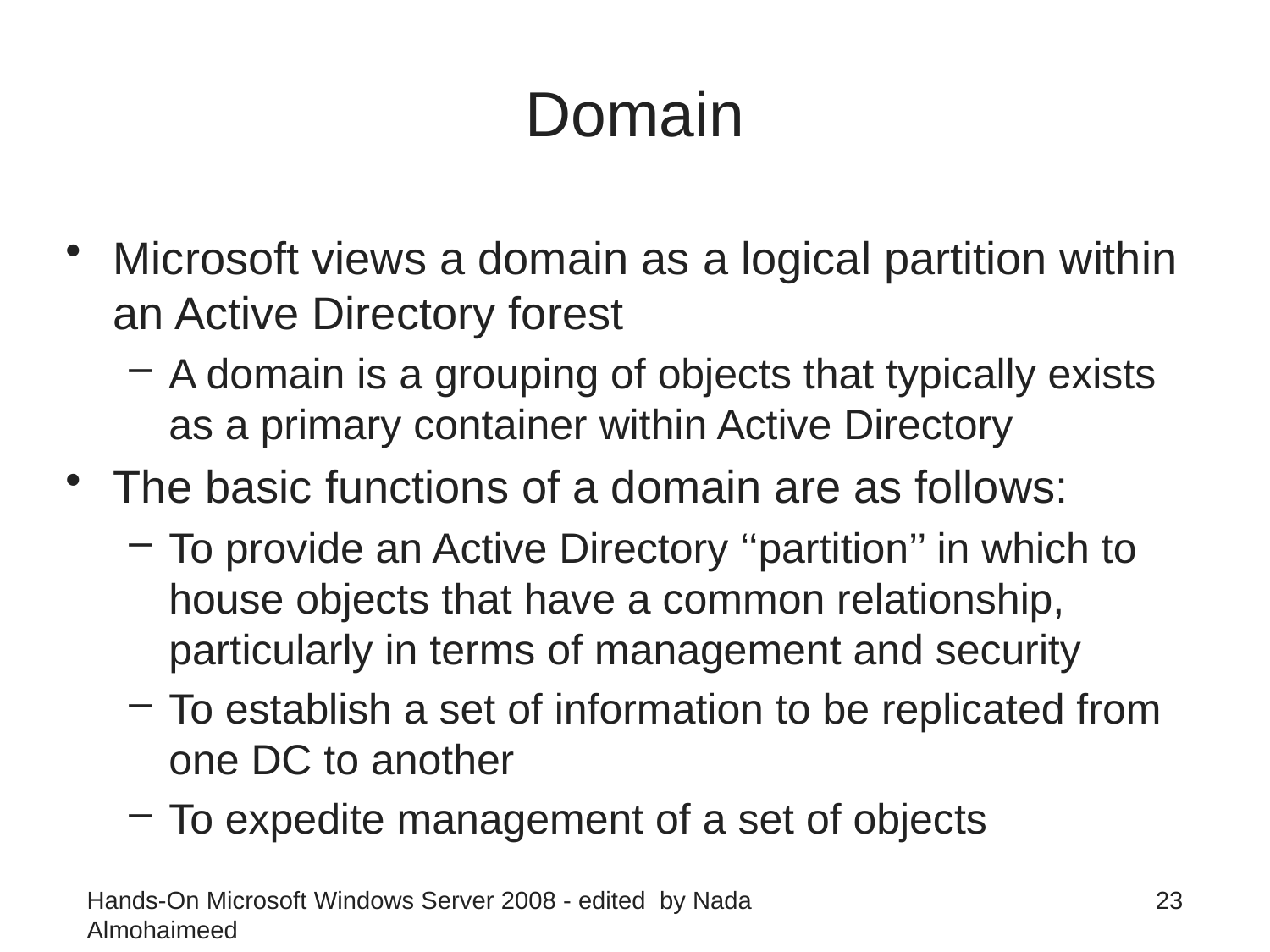

# Domain
Microsoft views a domain as a logical partition within an Active Directory forest
A domain is a grouping of objects that typically exists as a primary container within Active Directory
The basic functions of a domain are as follows:
To provide an Active Directory ‘‘partition’’ in which to house objects that have a common relationship, particularly in terms of management and security
To establish a set of information to be replicated from one DC to another
To expedite management of a set of objects
Hands-On Microsoft Windows Server 2008 - edited  by Nada Almohaimeed
23